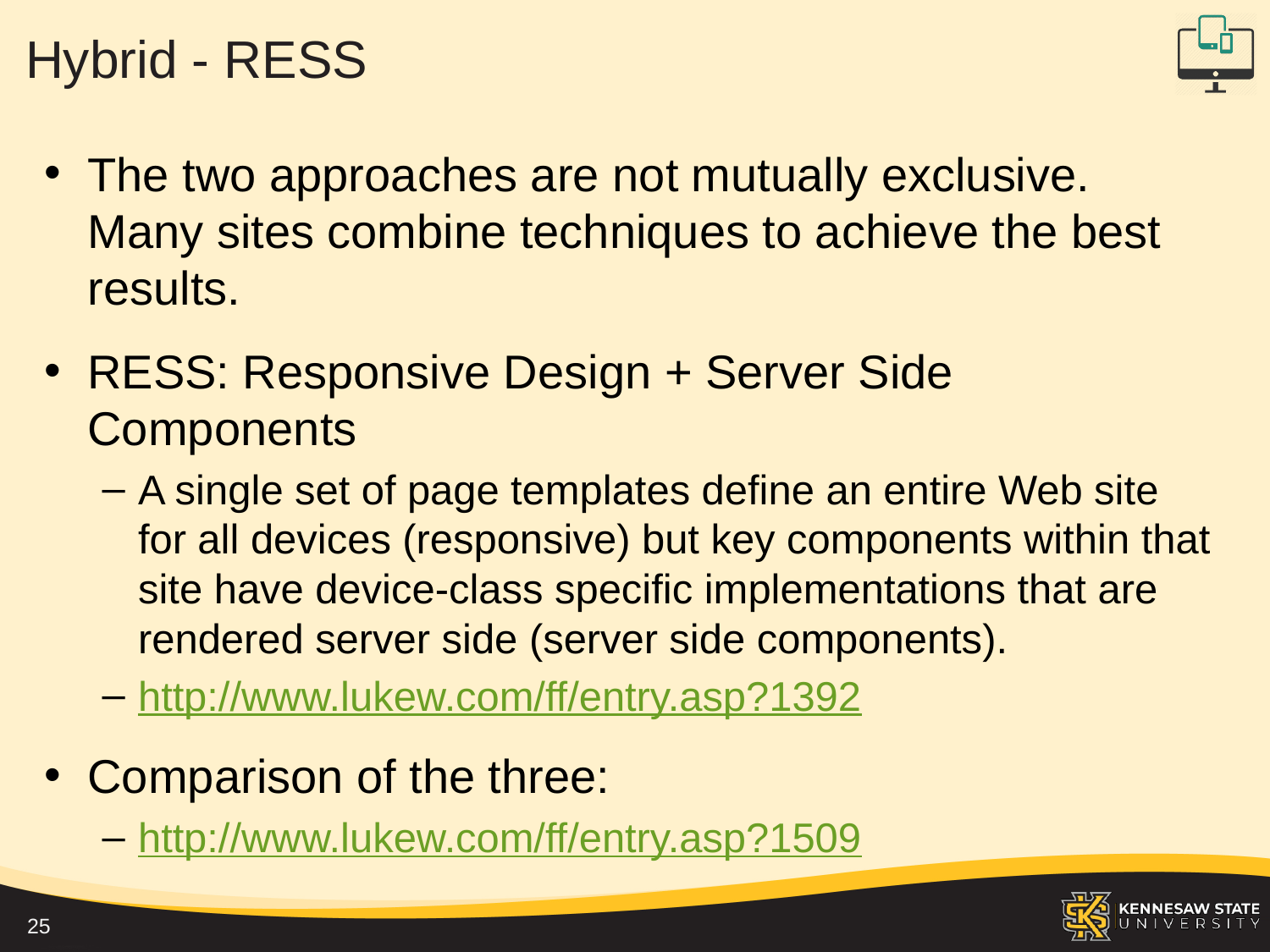

# Hybrid - RESS
The two approaches are not mutually exclusive. Many sites combine techniques to achieve the best results.
RESS: Responsive Design + Server Side Components
A single set of page templates define an entire Web site for all devices (responsive) but key components within that site have device-class specific implementations that are rendered server side (server side components).
http://www.lukew.com/ff/entry.asp?1392
Comparison of the three:
http://www.lukew.com/ff/entry.asp?1509
25